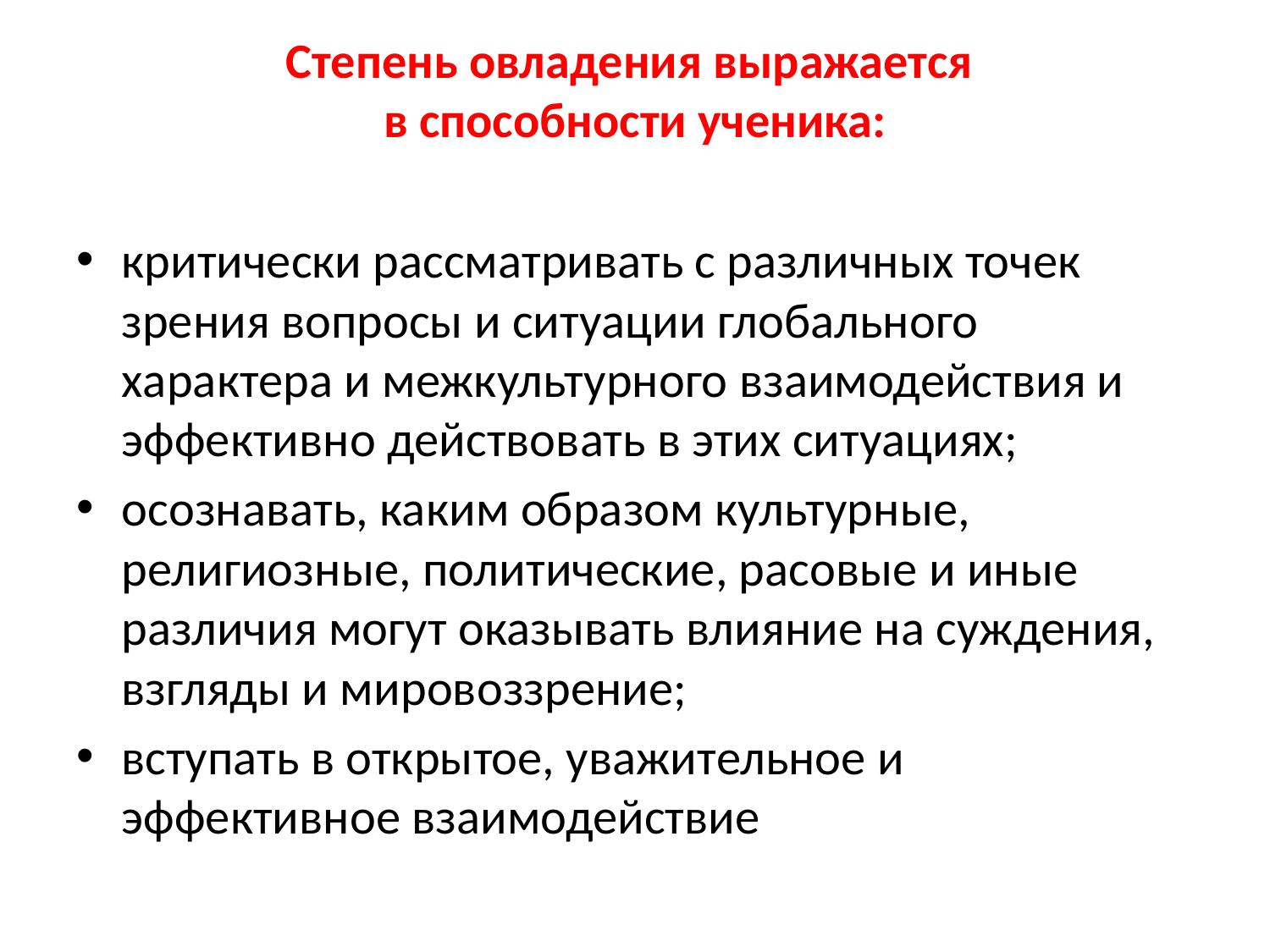

# Степень овладения выражается в способности ученика:
критически рассматривать с различных точек зрения вопросы и ситуации глобального характера и межкультурного взаимодействия и эффективно действовать в этих ситуациях;
осознавать, каким образом культурные, религиозные, политические, расовые и иные различия могут оказывать влияние на суждения, взгляды и мировоззрение;
вступать в открытое, уважительное и эффективное взаимодействие